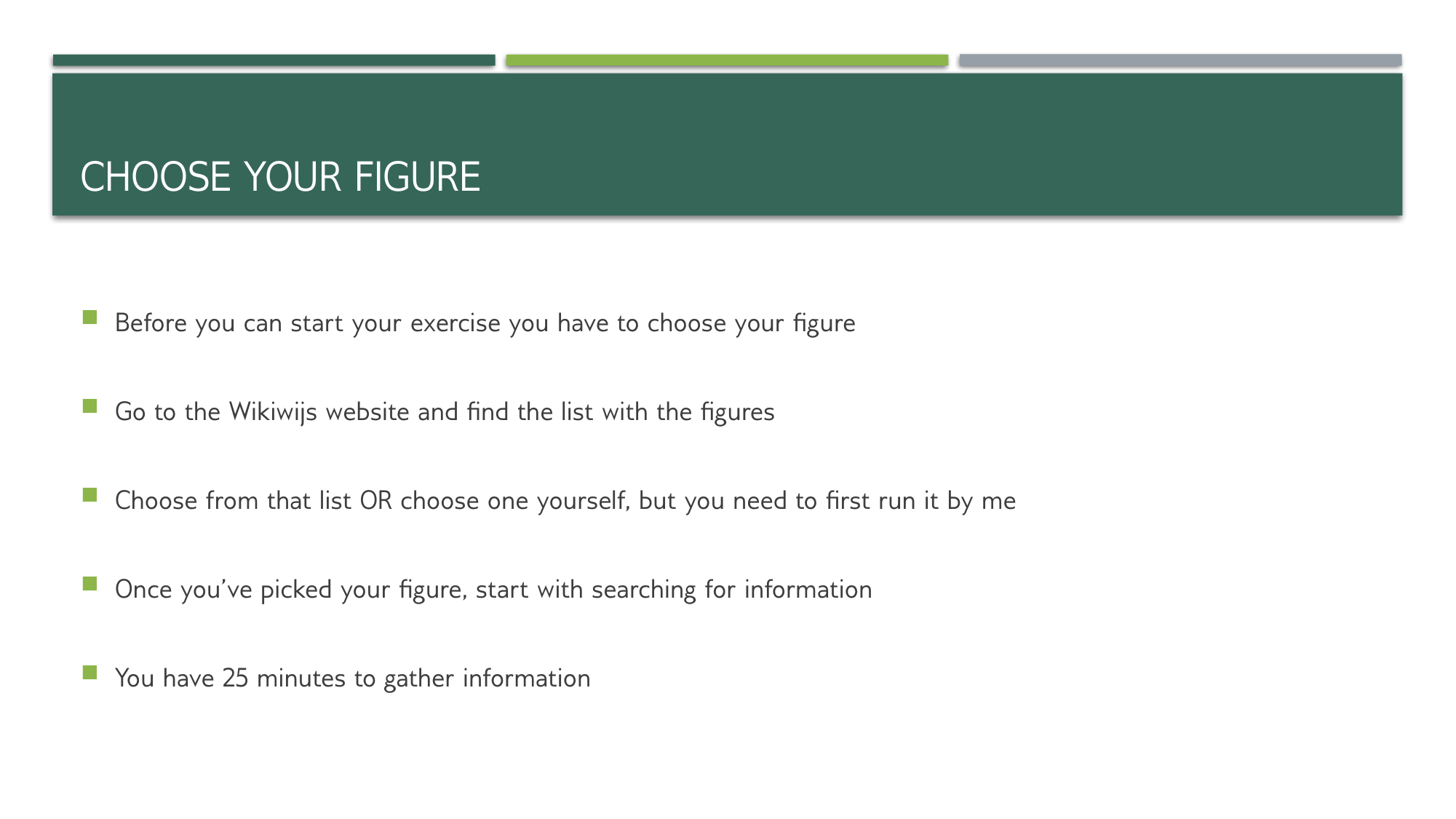

# Choose your figure

Before you can start your exercise you have to choose your figure

Go to the Wikiwijs website and find the list with the figures

Choose from that list OR choose one yourself, but you need to first run it by me

Once you’ve picked your figure, start with searching for information

You have 25 minutes to gather information